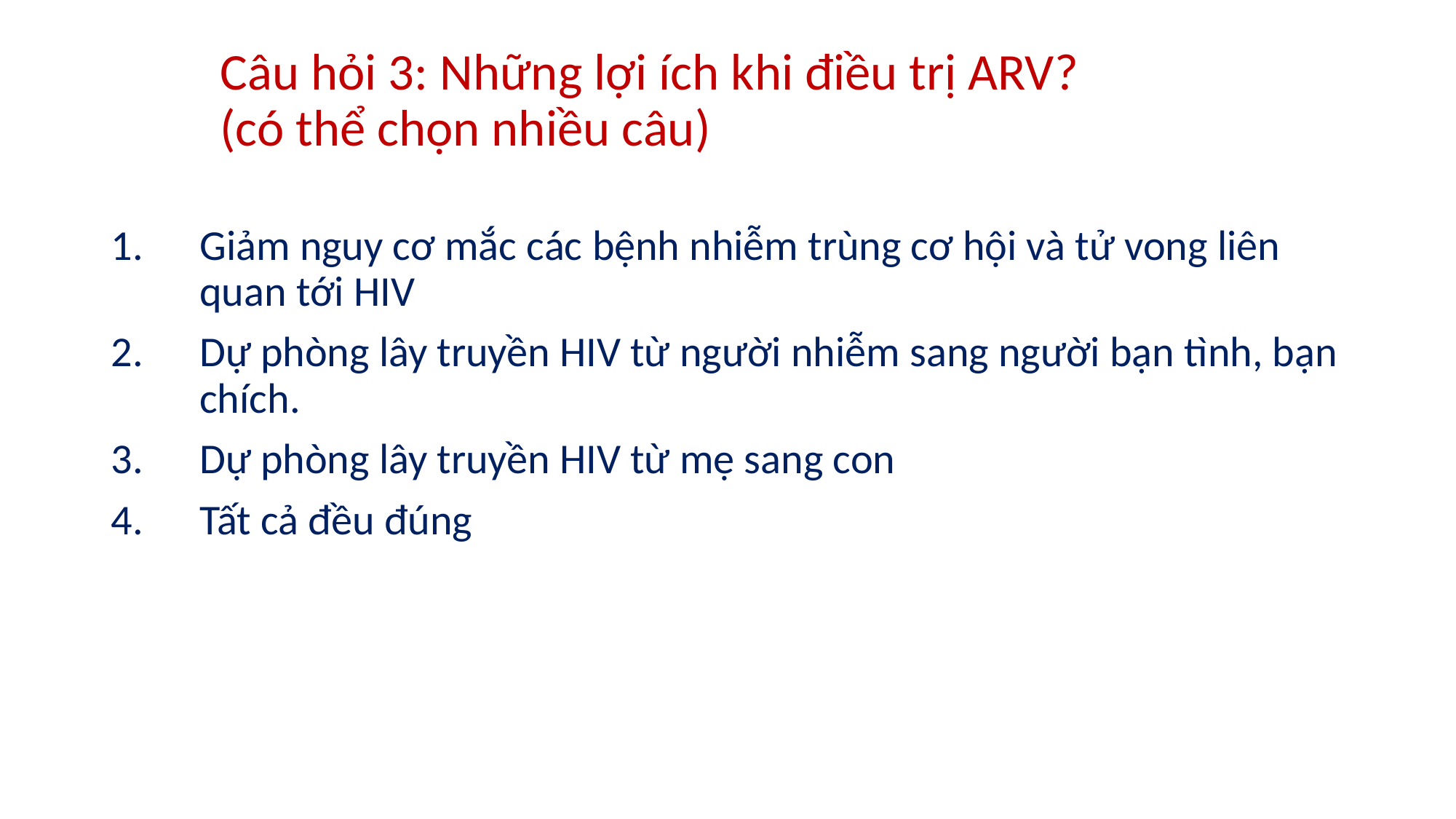

# Câu hỏi 3: Những lợi ích khi điều trị ARV? (có thể chọn nhiều câu)
Giảm nguy cơ mắc các bệnh nhiễm trùng cơ hội và tử vong liên quan tới HIV
Dự phòng lây truyền HIV từ người nhiễm sang người bạn tình, bạn chích.
Dự phòng lây truyền HIV từ mẹ sang con
Tất cả đều đúng